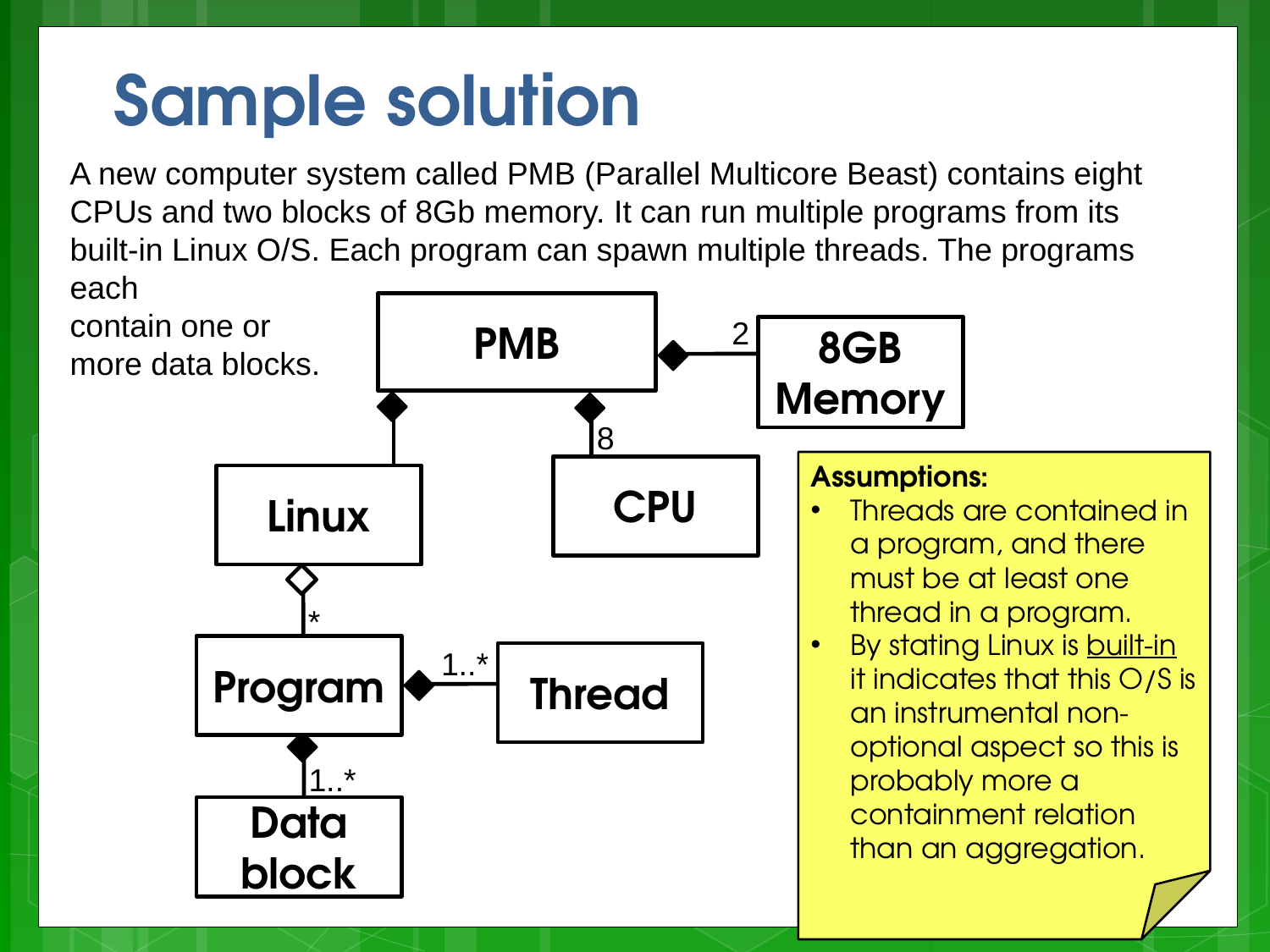

# Sample solution
A new computer system called PMB (Parallel Multicore Beast) contains eight CPUs and two blocks of 8Gb memory. It can run multiple programs from its built-in Linux O/S. Each program can spawn multiple threads. The programs each
contain one or
more data blocks.
PMB
2
8GB Memory

8
Assumptions:
Threads are contained in a program, and there must be at least one thread in a program.
By stating Linux is built-in it indicates that this O/S is an instrumental non-optional aspect so this is probably more a containment relation than an aggregation.
CPU
Linux

*
Program
1..*
Thread

1..*
Data block